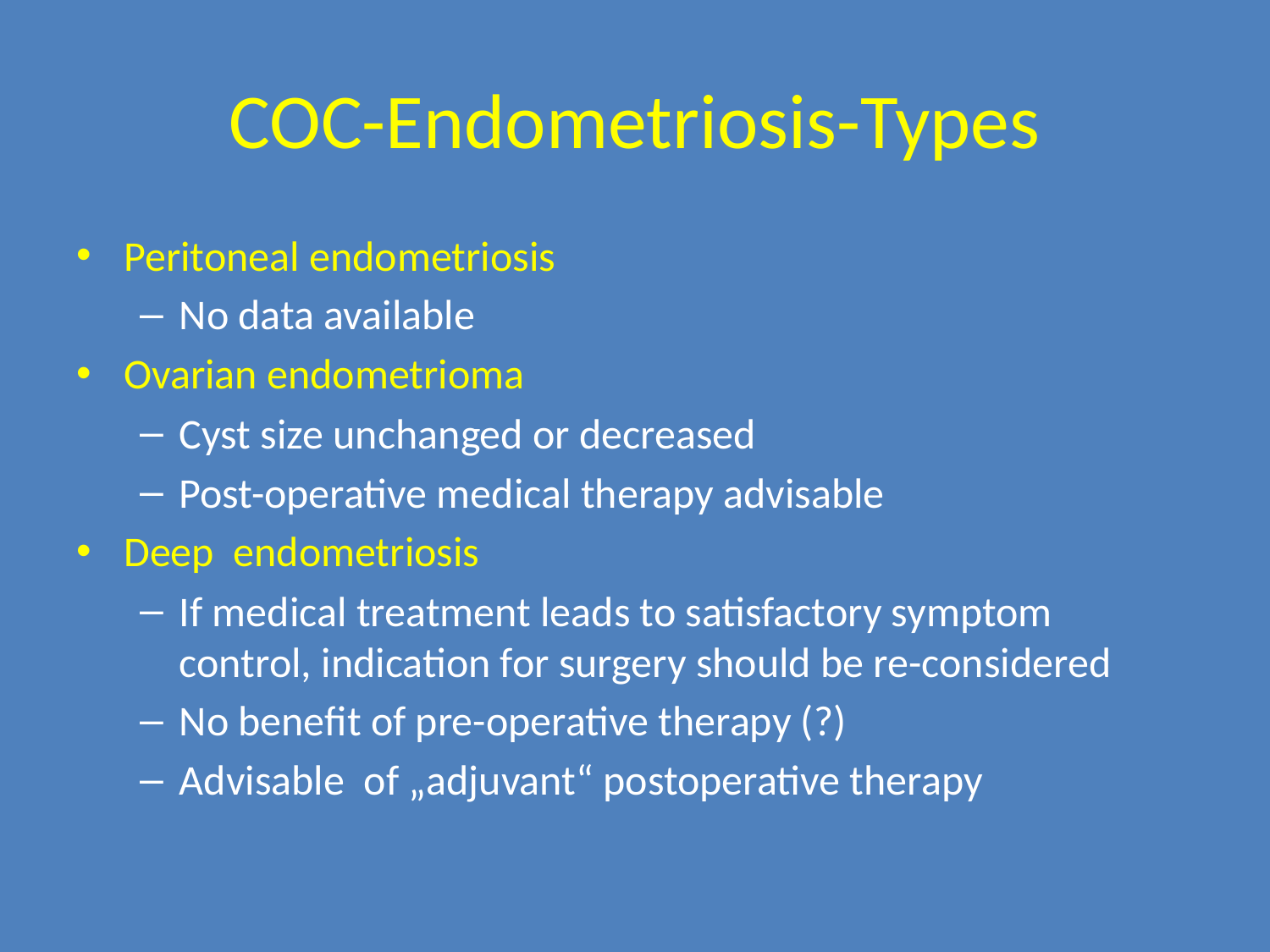

# COC-Endometriosis-Types
Peritoneal endometriosis
No data available
Ovarian endometrioma
Cyst size unchanged or decreased
Post-operative medical therapy advisable
Deep  endometriosis
If medical treatment leads to satisfactory symptom control, indication for surgery should be re-considered
No benefit of pre-operative therapy (?)
Advisable  of „adjuvant“ postoperative therapy